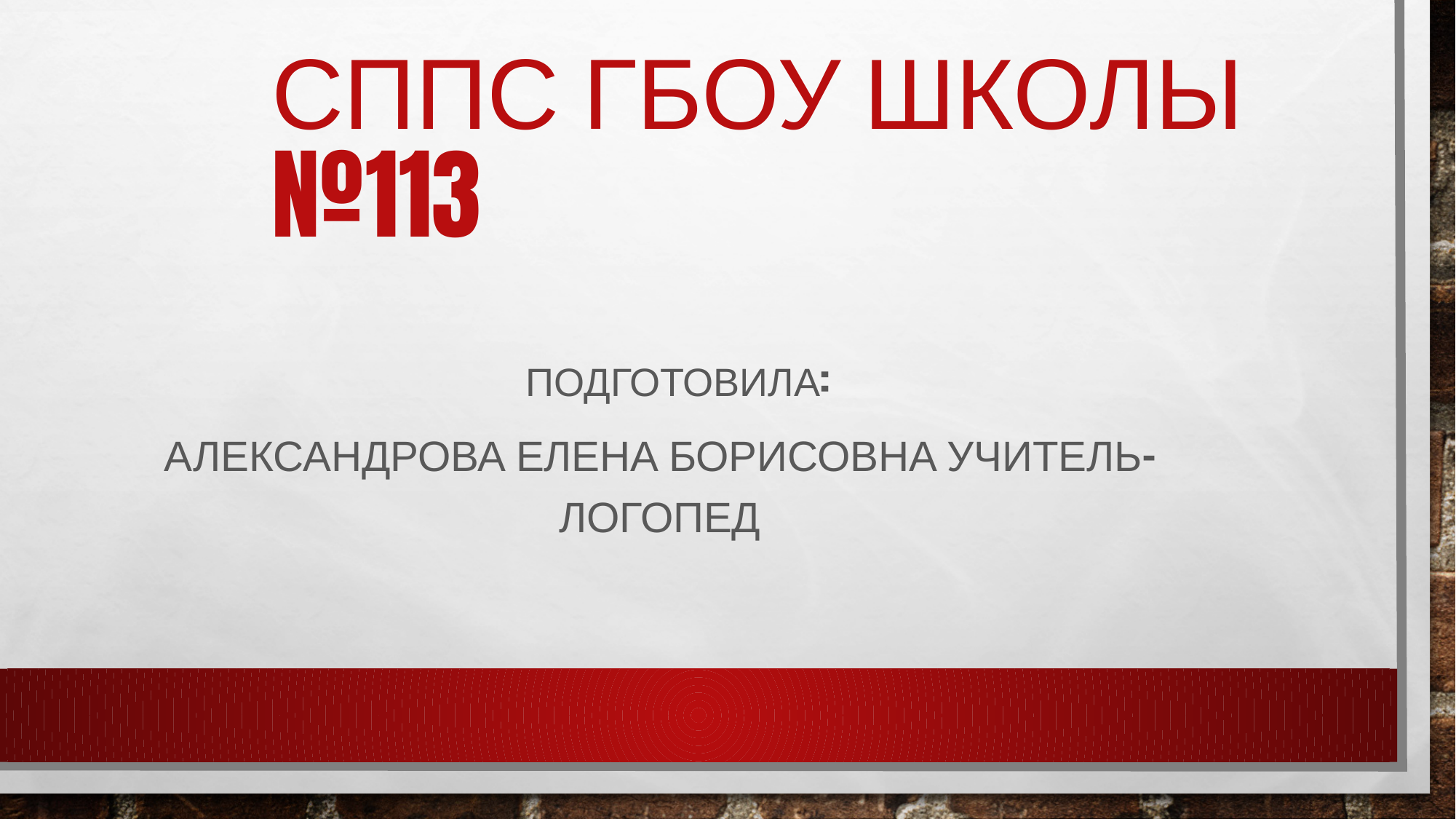

# СППс Гбоу школы №113
Подготовила:
Александрова Елена Борисовна учитель-логопед